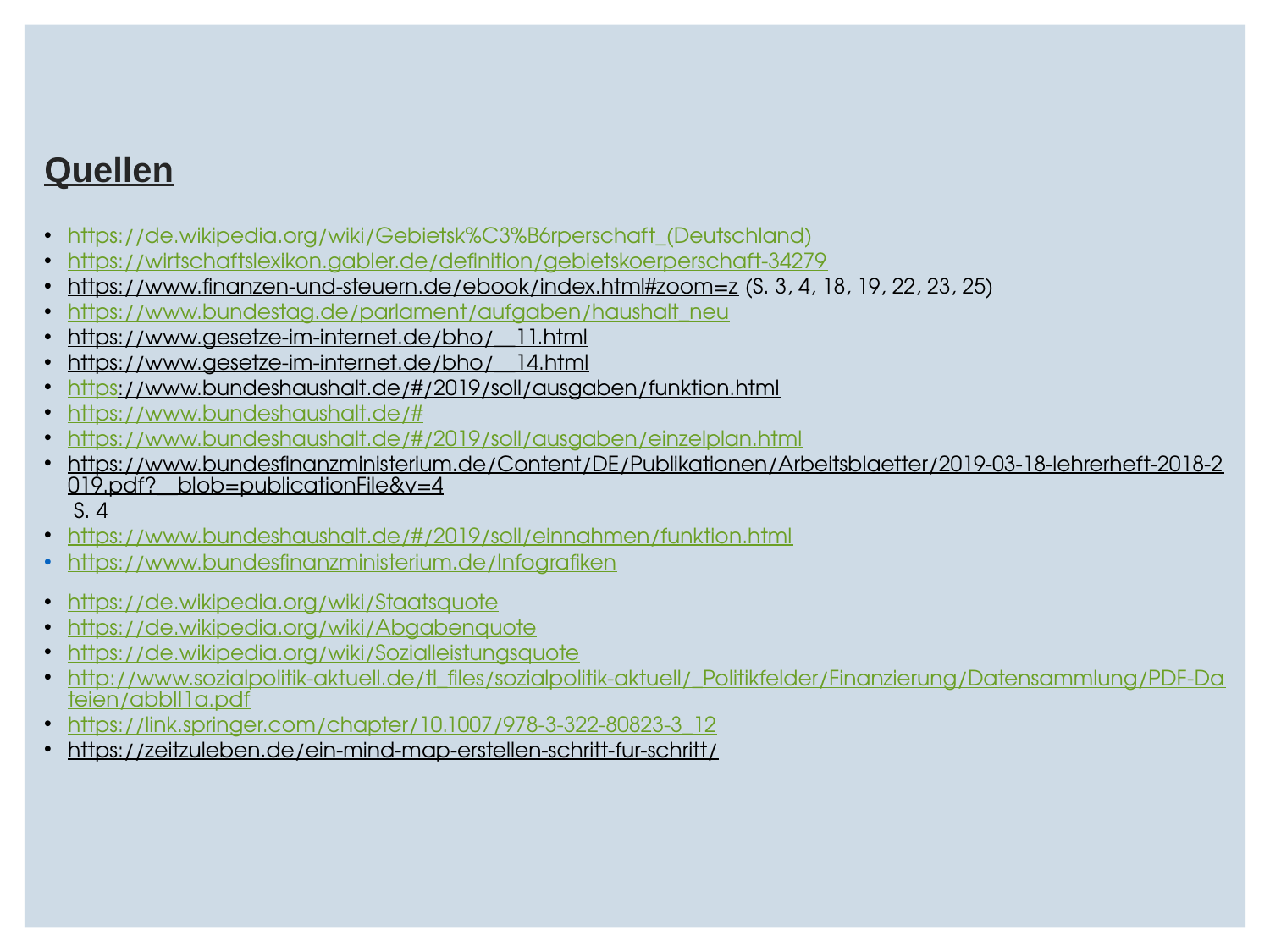

# Quellen
https://de.wikipedia.org/wiki/Gebietsk%C3%B6rperschaft_(Deutschland)
https://wirtschaftslexikon.gabler.de/definition/gebietskoerperschaft-34279
https://www.finanzen-und-steuern.de/ebook/index.html#zoom=z (S. 3, 4, 18, 19, 22, 23, 25)
https://www.bundestag.de/parlament/aufgaben/haushalt_neu
https://www.gesetze-im-internet.de/bho/__11.html
https://www.gesetze-im-internet.de/bho/__14.html
https://www.bundeshaushalt.de/#/2019/soll/ausgaben/funktion.html
https://www.bundeshaushalt.de/#
https://www.bundeshaushalt.de/#/2019/soll/ausgaben/einzelplan.html
https://www.bundesfinanzministerium.de/Content/DE/Publikationen/Arbeitsblaetter/2019-03-18-lehrerheft-2018-2019.pdf?__blob=publicationFile&v=4 S. 4
https://www.bundeshaushalt.de/#/2019/soll/einnahmen/funktion.html
https://www.bundesfinanzministerium.de/Infografiken
https://de.wikipedia.org/wiki/Staatsquote
https://de.wikipedia.org/wiki/Abgabenquote
https://de.wikipedia.org/wiki/Sozialleistungsquote
http://www.sozialpolitik-aktuell.de/tl_files/sozialpolitik-aktuell/_Politikfelder/Finanzierung/Datensammlung/PDF-Dateien/abbII1a.pdf
https://link.springer.com/chapter/10.1007/978-3-322-80823-3_12
https://zeitzuleben.de/ein-mind-map-erstellen-schritt-fur-schritt/